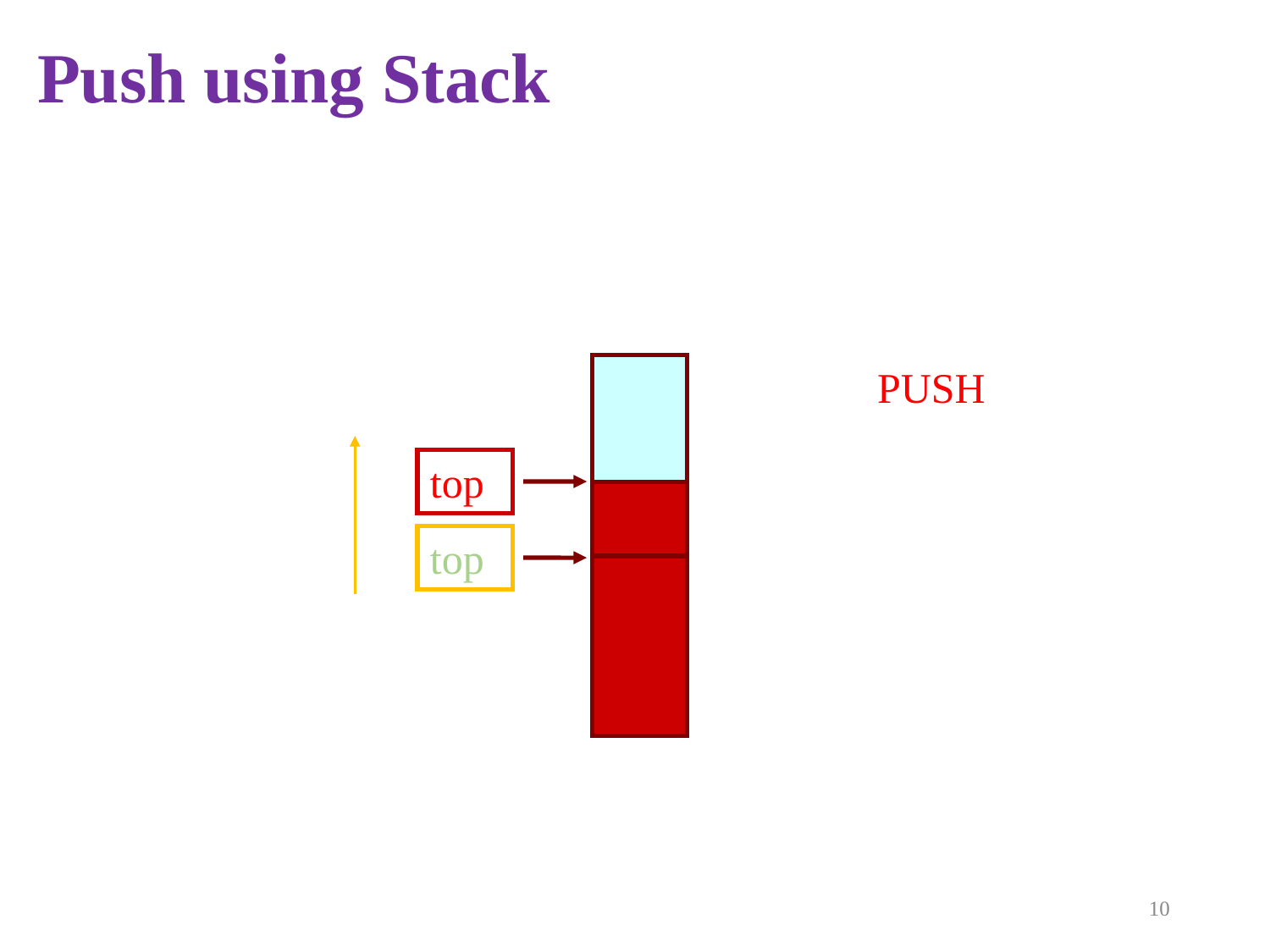

Push using Stack

PUSH
top

top

10